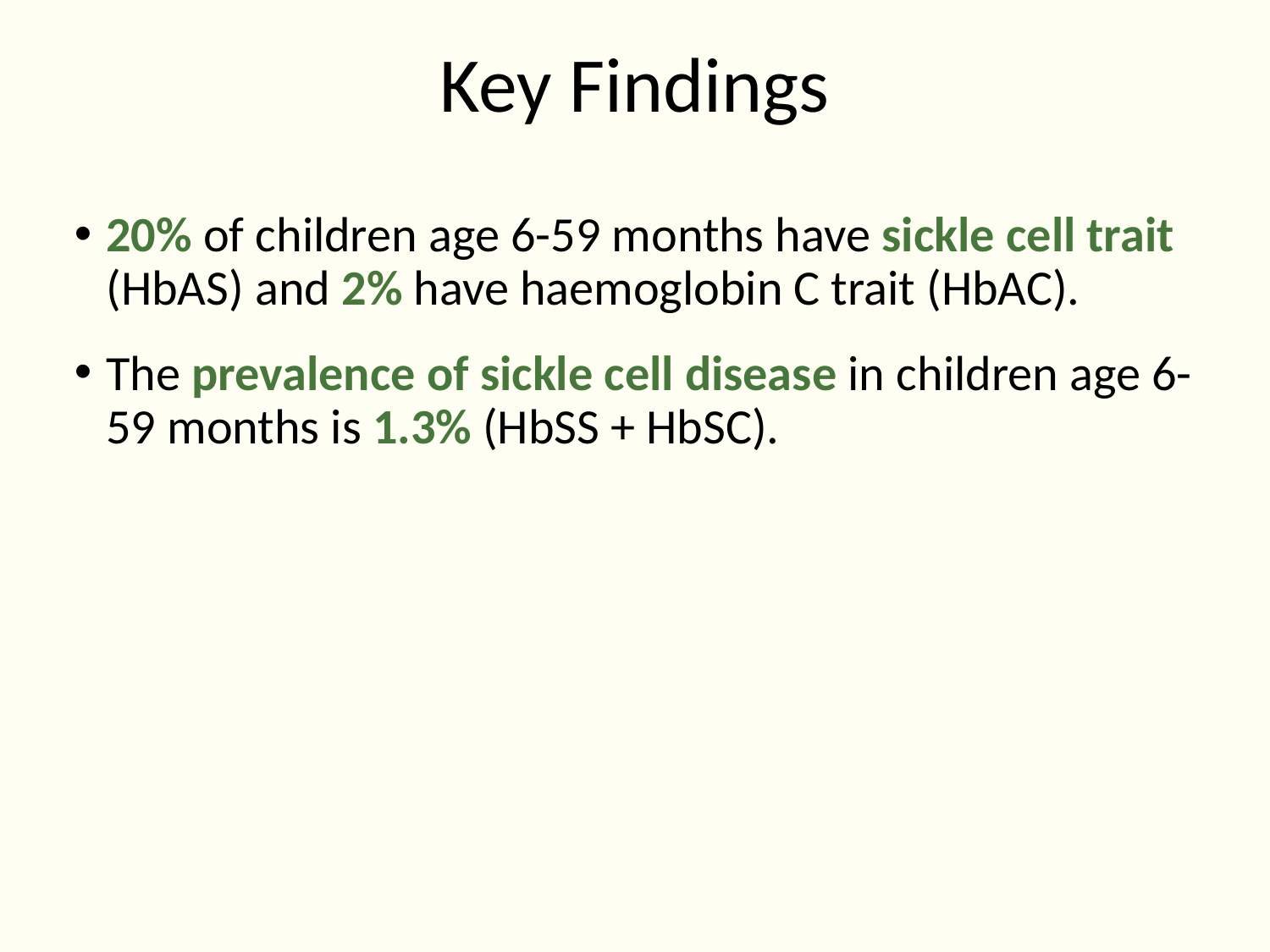

# Key Findings
20% of children age 6-59 months have sickle cell trait (HbAS) and 2% have haemoglobin C trait (HbAC).
The prevalence of sickle cell disease in children age 6-59 months is 1.3% (HbSS + HbSC).